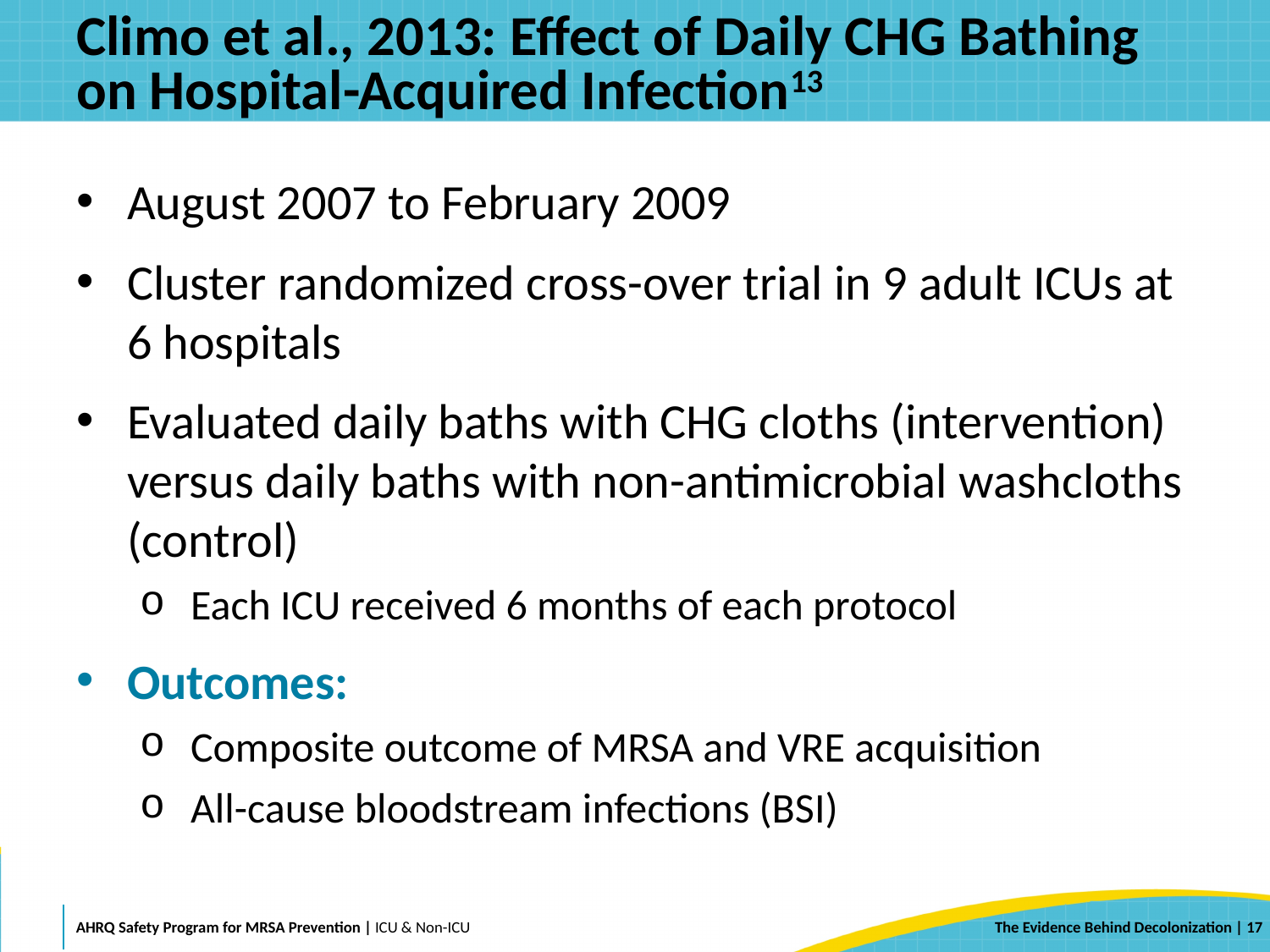

# Climo et al., 2013: Effect of Daily CHG Bathing on Hospital-Acquired Infection13
August 2007 to February 2009
Cluster randomized cross-over trial in 9 adult ICUs at 6 hospitals
Evaluated daily baths with CHG cloths (intervention) versus daily baths with non-antimicrobial washcloths (control)
Each ICU received 6 months of each protocol
Outcomes:
Composite outcome of MRSA and VRE acquisition
All-cause bloodstream infections (BSI)
 | 17